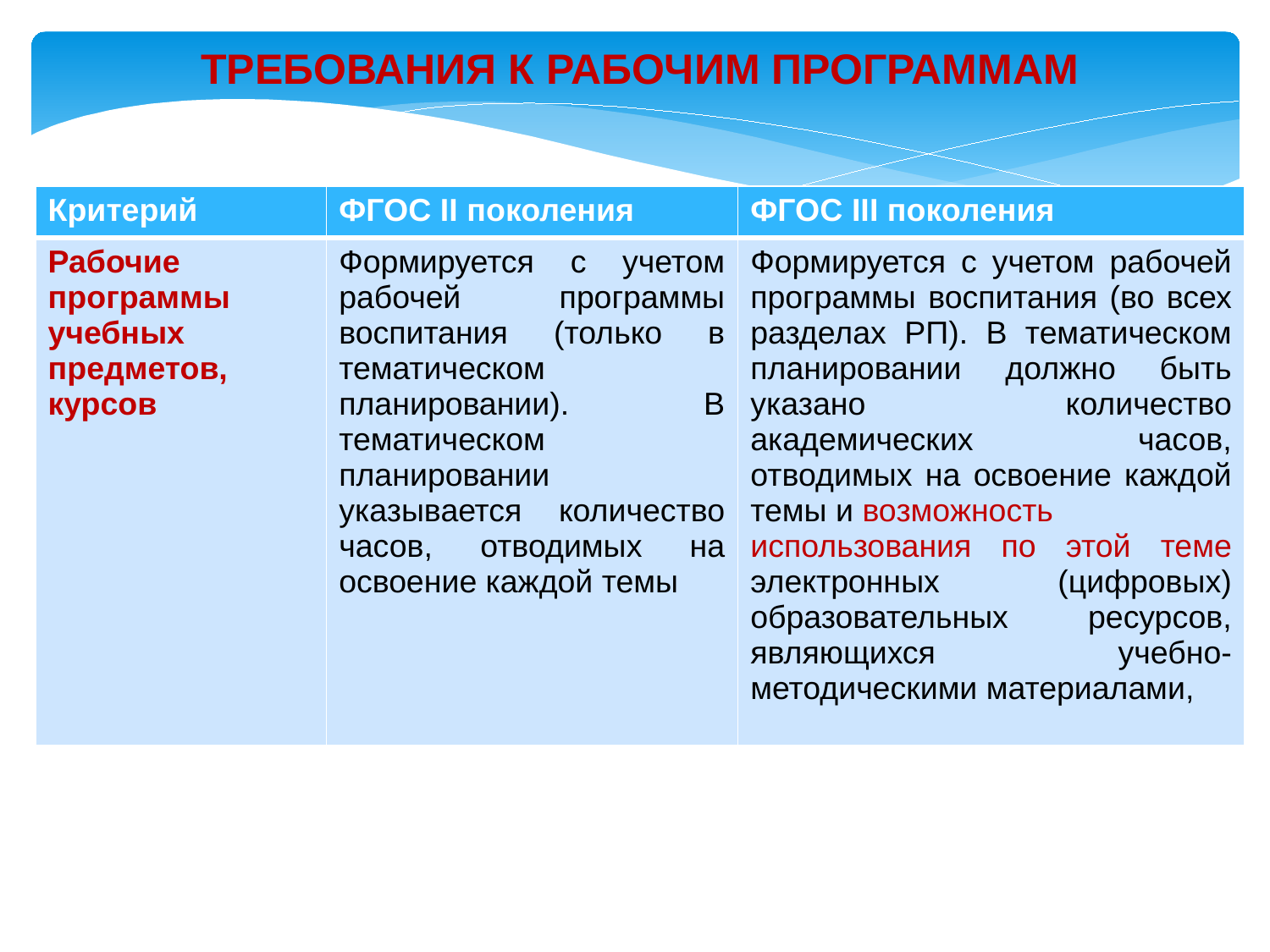

ТРЕБОВАНИЯ К РАБОЧИМ ПРОГРАММАМ
| Критерий | ФГОС II поколения | ФГОС III поколения |
| --- | --- | --- |
| Рабочие программы учебных предметов, курсов | Формируется с учетом рабочей программы воспитания (только в тематическом планировании). В тематическом планировании указывается количество часов, отводимых на освоение каждой темы | Формируется с учетом рабочей программы воспитания (во всех разделах РП). В тематическом планировании должно быть указано количество академических часов, отводимых на освоение каждой темы и возможность использования по этой теме электронных (цифровых) образовательных ресурсов, являющихся учебно-методическими материалами, |